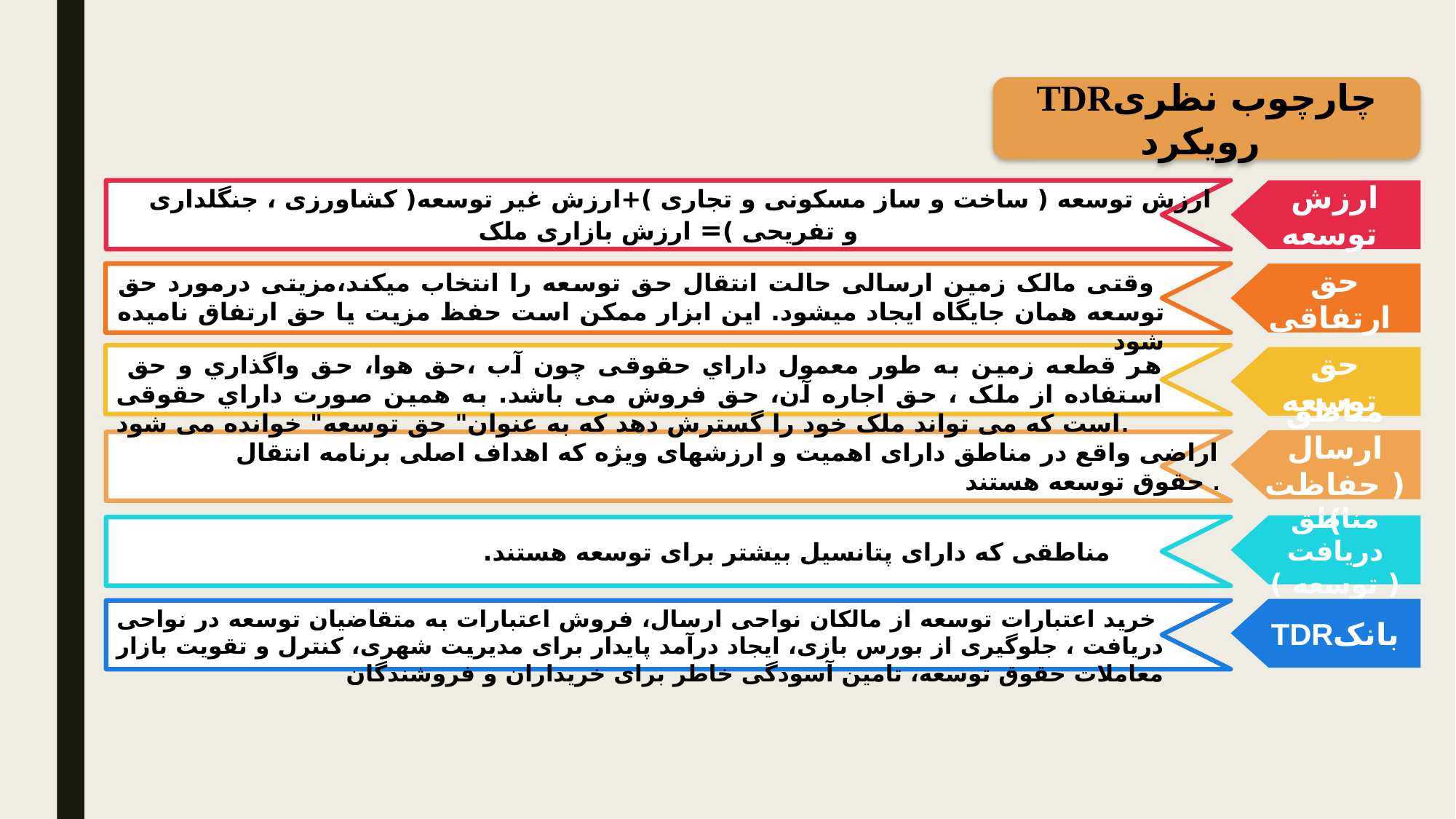

TDRچارچوب نظری رویکرد
   ارزش توسعه ( ساخت و ساز مسکونی و تجاری )+ارزش غیر توسعه( کشاورزی ، جنگلداری و تفریحی )= ارزش بازاری ملک
ارزش توسعه
 وقتی مالک زمین ارسالی حالت انتقال حق توسعه را انتخاب میکند،مزیتی درمورد حق توسعه همان جایگاه ایجاد میشود. این ابزار ممکن است حفظ مزیت یا حق ارتفاق نامیده شود

حق ارتفاقی
 هر قطعه زمین به طور معمول داراي حقوقی چون آب ،حق هوا، حق واگذاري و حق استفاده از ملک ، حق اجاره آن، حق فروش می باشد. به همین صورت داراي حقوقی است که می تواند ملک خود را گسترش دهد که به عنوان" حق توسعه" خوانده می شود.

حق توسعه
مناطق ارسال ( حفاظت )
            اراضی واقع در مناطق دارای اهمیت و ارزشهای ویژه که اهداف اصلی برنامه انتقال حقوق توسعه هستند .
مناطق دریافت ( توسعه )
             مناطقی که دارای پتانسیل بیشتر برای توسعه هستند.
 خرید اعتبارات توسعه از مالکان نواحی ارسال، فروش اعتبارات به متقاضیان توسعه در نواحی دریافت ، جلوگیری از بورس بازی، ایجاد درآمد پایدار برای مدیریت شهری، کنترل و تقویت بازار معاملات حقوق توسعه، تامین آسودگی خاطر برای خریداران و فروشندگان
TDRبانک